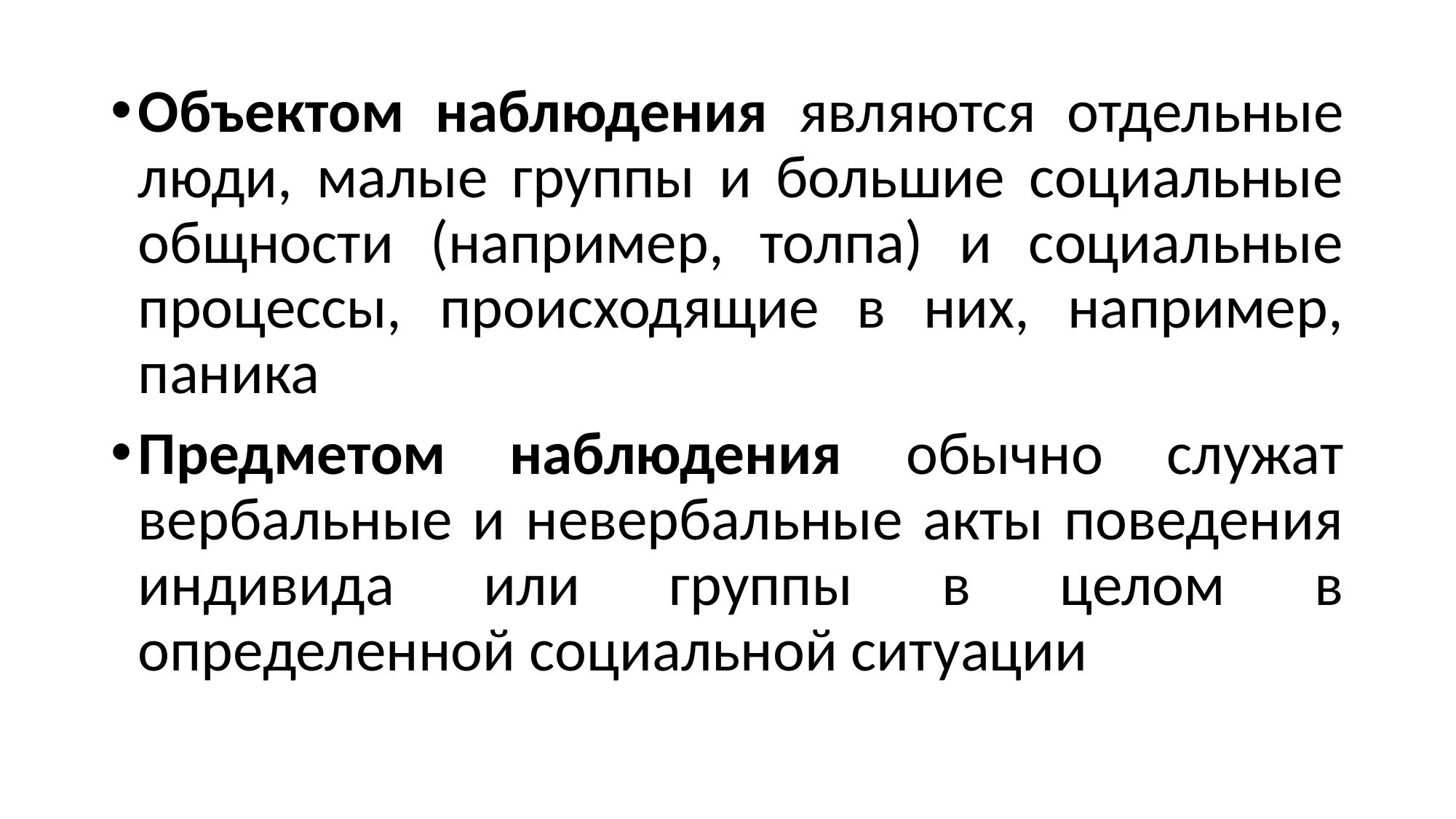

Объектом наблюдения являются отдельные люди, малые группы и большие социальные общности (например, толпа) и социальные процессы, происходящие в них, например, паника
Предметом наблюдения обычно служат вербальные и невербальные акты поведения индивида или группы в целом в определенной социальной ситуации